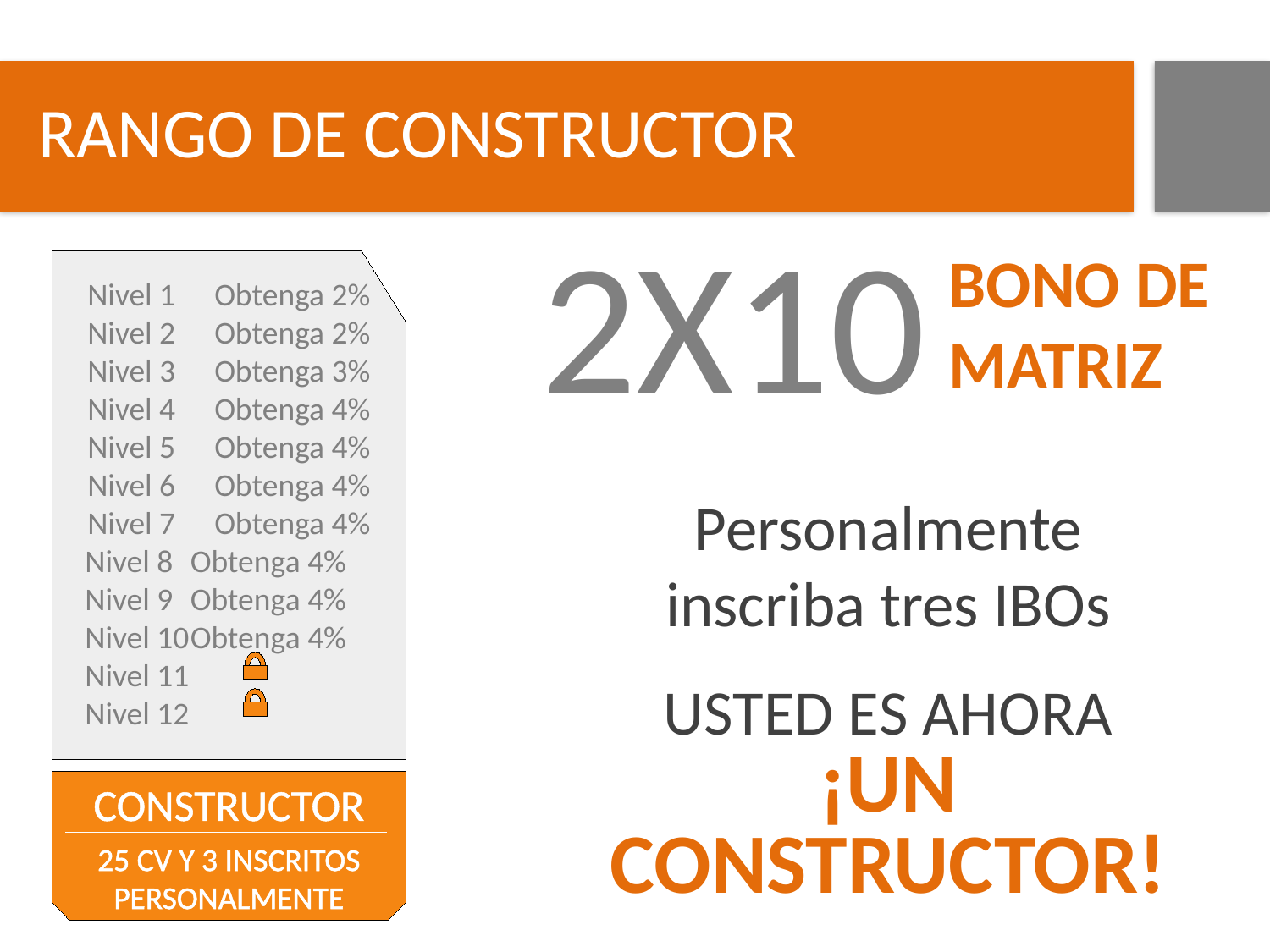

RANGO DE CONSTRUCTOR
2X10
BONO DE MATRIZ

Nivel 1	Obtenga 2%
Nivel 2	Obtenga 2%
Nivel 3	Obtenga 3%
Nivel 4	Obtenga 4%
Nivel 5	Obtenga 4%
Nivel 6	Obtenga 4%
Nivel 7	Obtenga 4%
Nivel 8	Obtenga 4%
Nivel 9	Obtenga 4%
Nivel 10	Obtenga 4%
Nivel 11
Nivel 12

Personalmente inscriba tres IBOs

USTED ES AHORA ¡UN CONSTRUCTOR!

CONSTRUCTOR
25 CV Y 3 INSCRITOS PERSONALMENTE